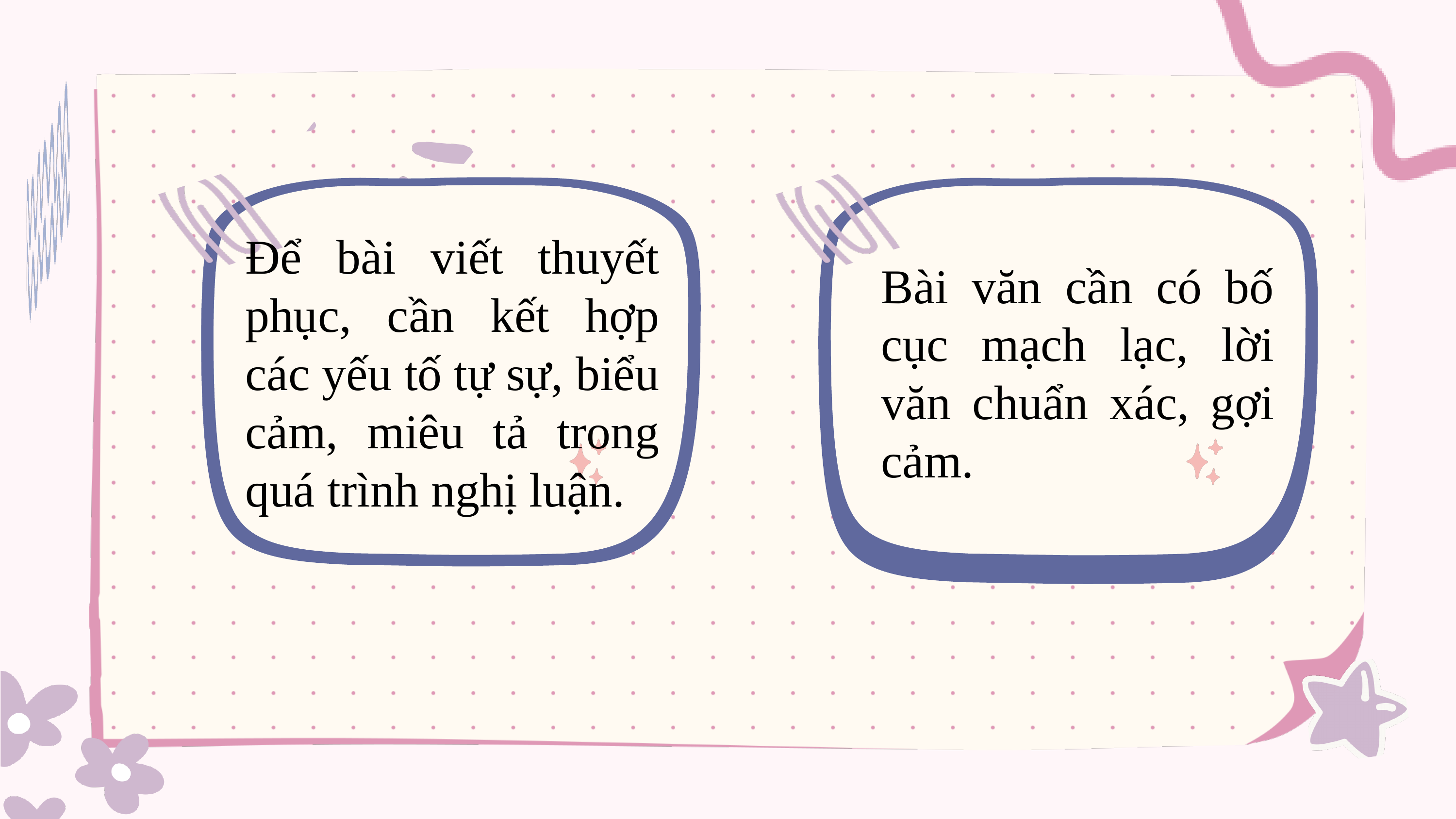

Để bài viết thuyết phục, cần kết hợp các yếu tố tự sự, biểu cảm, miêu tả trong quá trình nghị luận.
Bài văn cần có bố cục mạch lạc, lời văn chuẩn xác, gợi cảm.